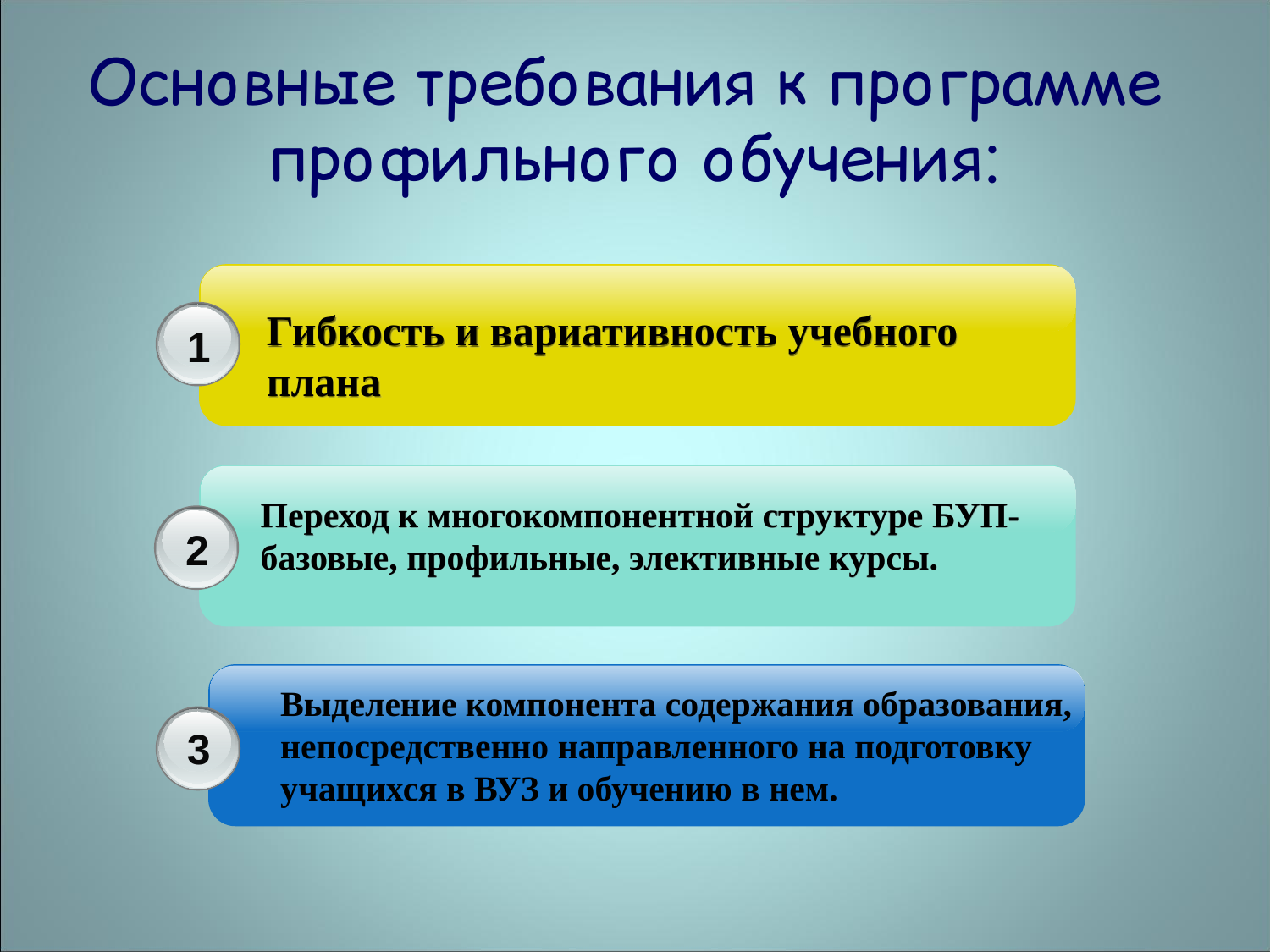

Основные требования к программе  профильного обучения:

Гибкость и вариативность учебного плана

1

Переход к многокомпонентной структуре БУП- базовые, профильные, элективные курсы.

2

Выделение компонента содержания образования, непосредственно направленного на подготовку учащихся в ВУЗ и обучению в нем.

3